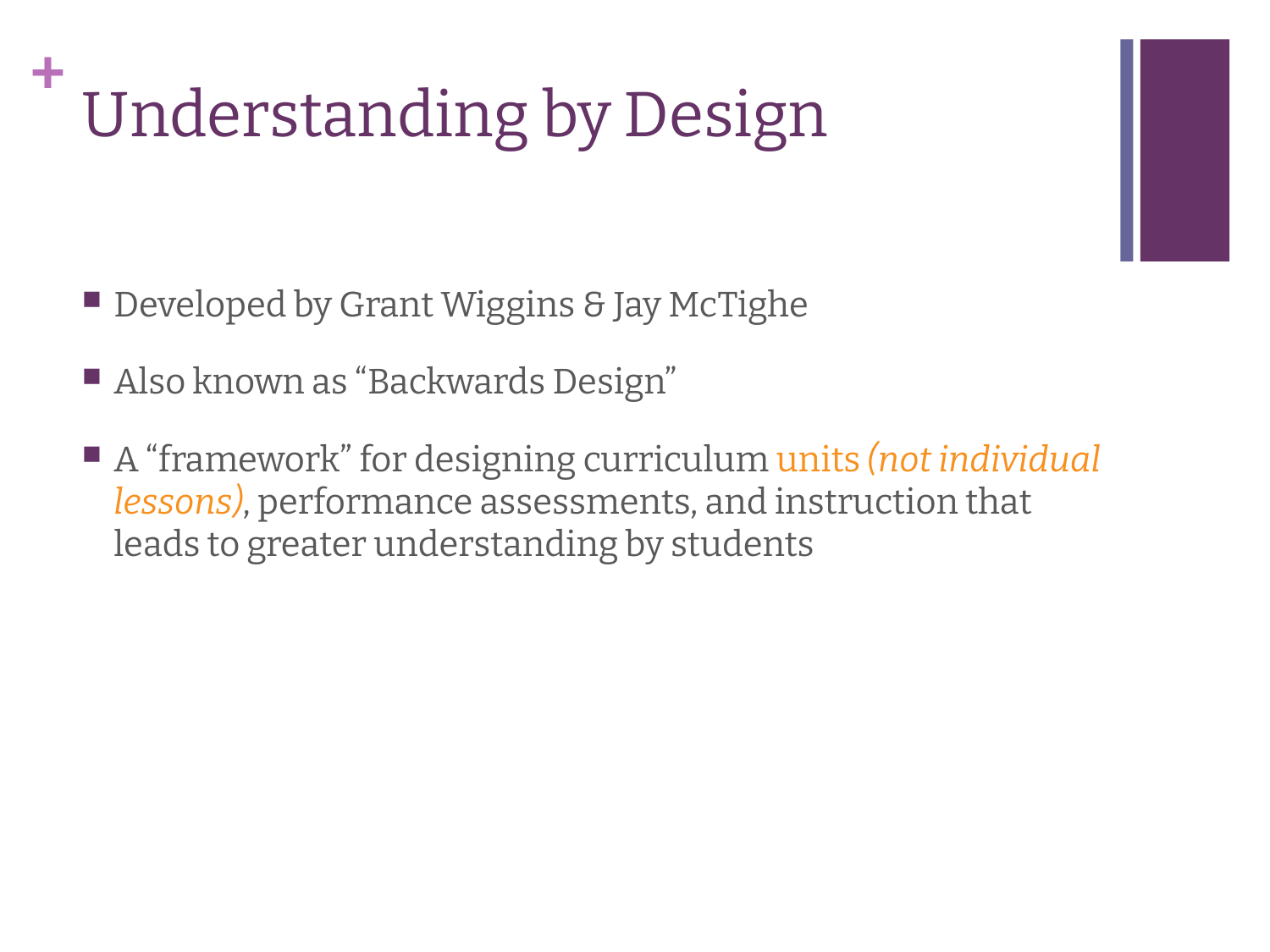

# Understanding by Design
Developed by Grant Wiggins & Jay McTighe
Also known as “Backwards Design”
A “framework” for designing curriculum units (not individual lessons), performance assessments, and instruction that leads to greater understanding by students